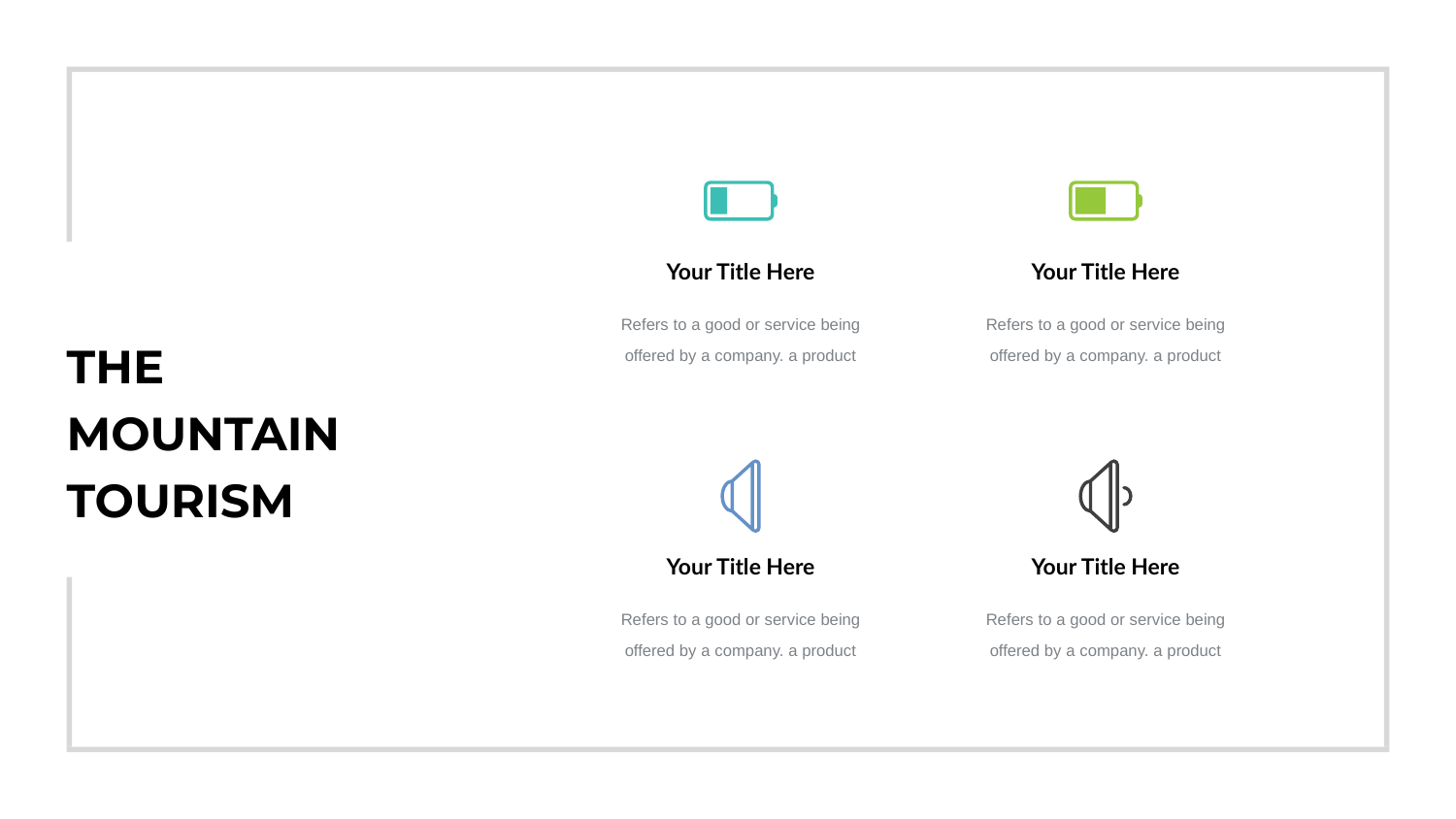

Your Title Here
Your Title Here
Refers to a good or service being offered by a company. a product
Refers to a good or service being offered by a company. a product
THE
MOUNTAIN
TOURISM

Your Title Here
Your Title Here
Refers to a good or service being offered by a company. a product
Refers to a good or service being offered by a company. a product